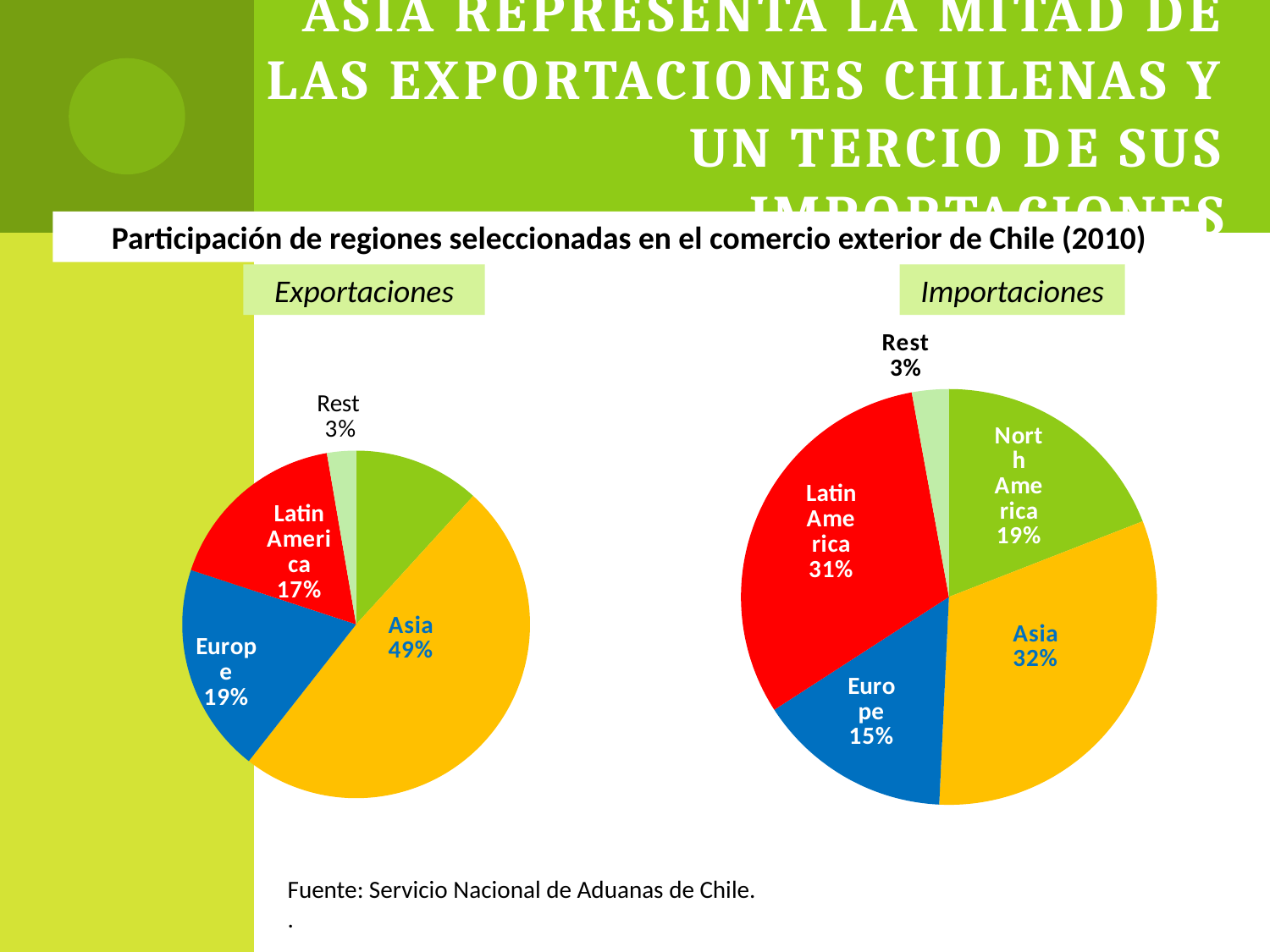

# Asia representa la mitad de las exportaciones chilenas y un tercio de sus importaciones
Participación de regiones seleccionadas en el comercio exterior de Chile (2010)
Exportaciones
Importaciones

### Chart

| Category |  |
|---|---|
| North America | 10084.680591570064 |
| Asia | 16746.740459569977 |
| Europe | 7991.843970989999 |
| Latin America | 16530.996070230005 |
| Rest | 1518.0035434600031 |

### Chart

| Category |  |
|---|---|
| North America | 7929.544405899999 |
| Asia | 32921.69127051993 |
| Europe | 13134.05127947999 |
| Latin America | 11619.981054390024 |
| Rest of the world | 1819.51386988999 |
Fuente: Servicio Nacional de Aduanas de Chile.
.